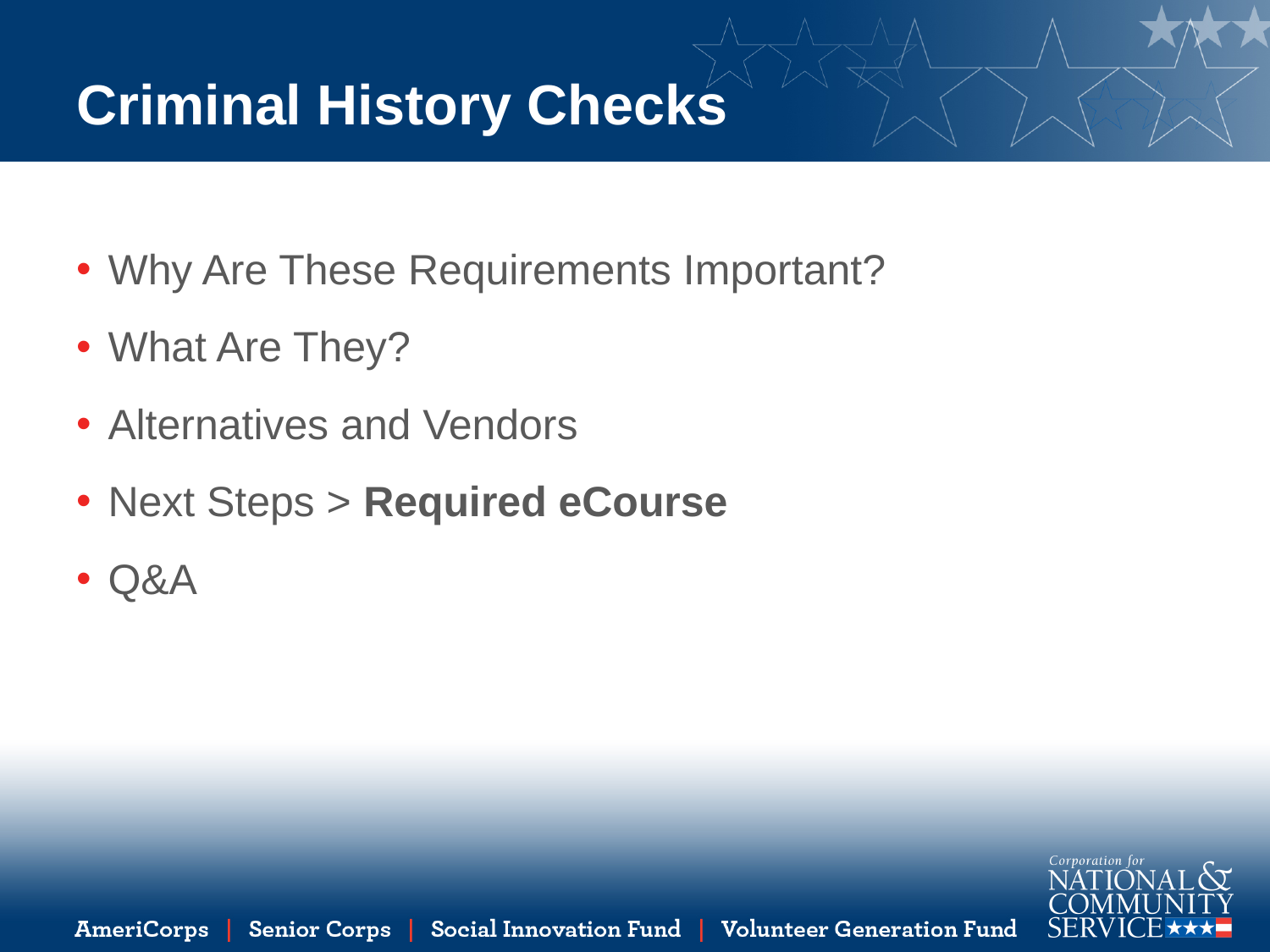

# Criminal History Checks

Why Are These Requirements Important?
What Are They?
Alternatives and Vendors
Next Steps > Required eCourse
Q&A